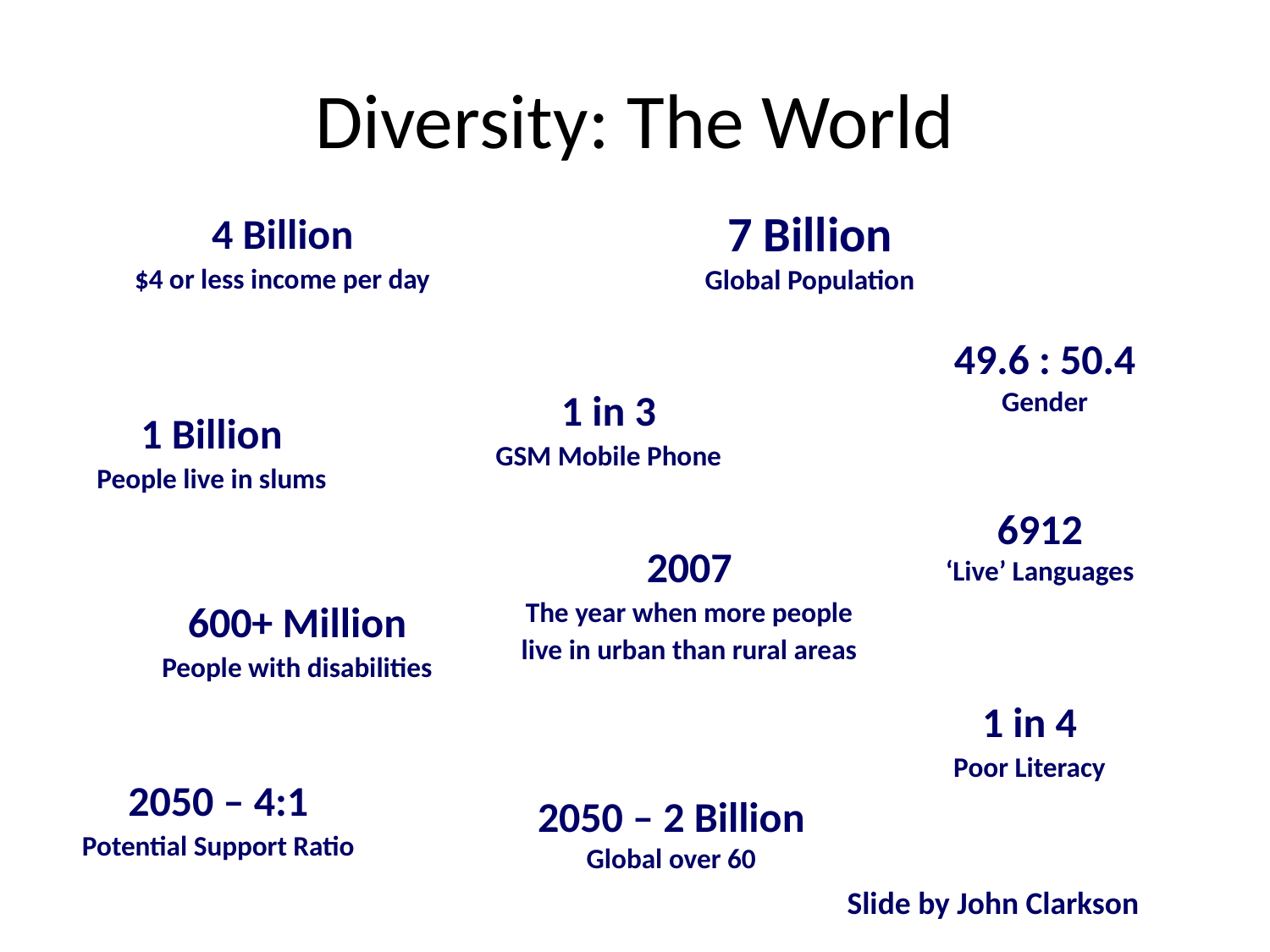

# Diversity: The World
4 Billion
$4 or less income per day
7 Billion
Global Population
49.6 : 50.4
Gender
1 in 3
GSM Mobile Phone
1 Billion
People live in slums
6912
‘Live’ Languages
2007
The year when more people live in urban than rural areas
600+ Million
People with disabilities
1 in 4
Poor Literacy
2050 – 4:1
Potential Support Ratio
2050 – 2 Billion
Global over 60
Slide by John Clarkson